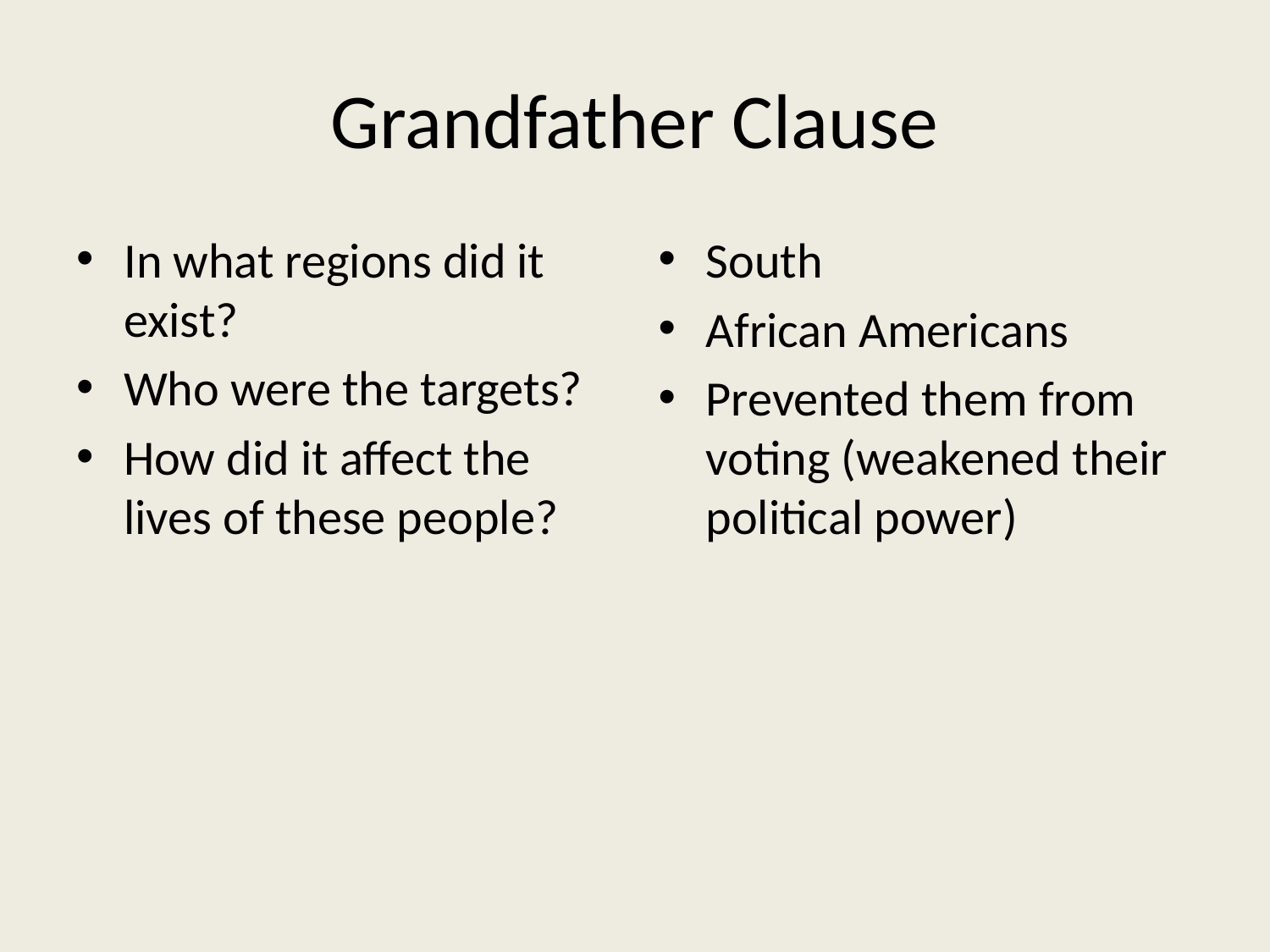

# Grandfather Clause
In what regions did it exist?
Who were the targets?
How did it affect the lives of these people?
South
African Americans
Prevented them from voting (weakened their political power)